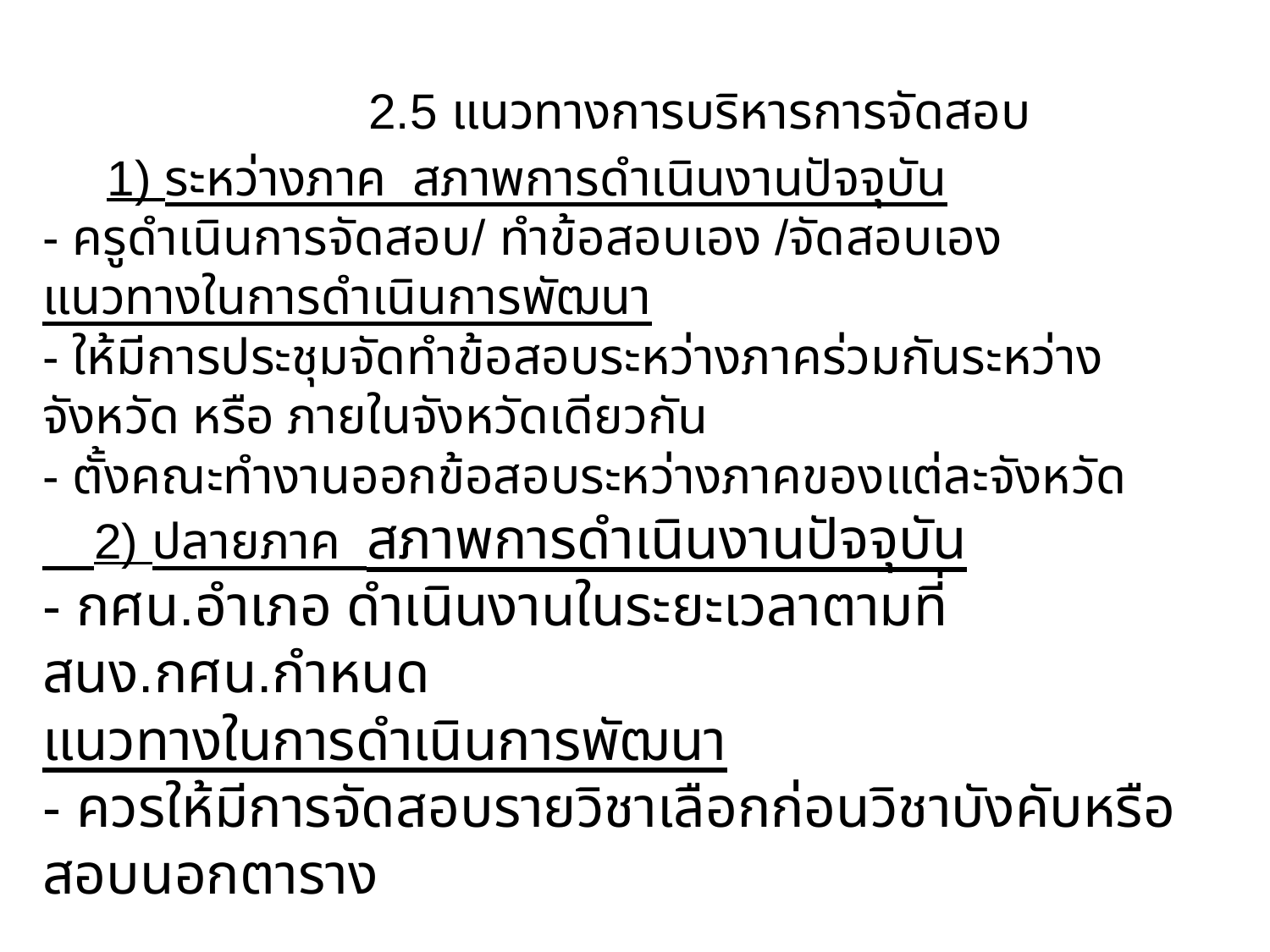

# 2.5 แนวทางการบริหารการจัดสอบ 1) ระหว่างภาค  สภาพการดำเนินงานปัจจุบัน - ครูดำเนินการจัดสอบ/ ทำข้อสอบเอง /จัดสอบเอง แนวทางในการดำเนินการพัฒนา - ให้มีการประชุมจัดทำข้อสอบระหว่างภาคร่วมกันระหว่างจังหวัด หรือ ภายในจังหวัดเดียวกัน - ตั้งคณะทำงานออกข้อสอบระหว่างภาคของแต่ละจังหวัด 2) ปลายภาค  สภาพการดำเนินงานปัจจุบัน - กศน.อำเภอ ดำเนินงานในระยะเวลาตามที่ สนง.กศน.กำหนด แนวทางในการดำเนินการพัฒนา - ควรให้มีการจัดสอบรายวิชาเลือกก่อนวิชาบังคับหรือสอบนอกตาราง